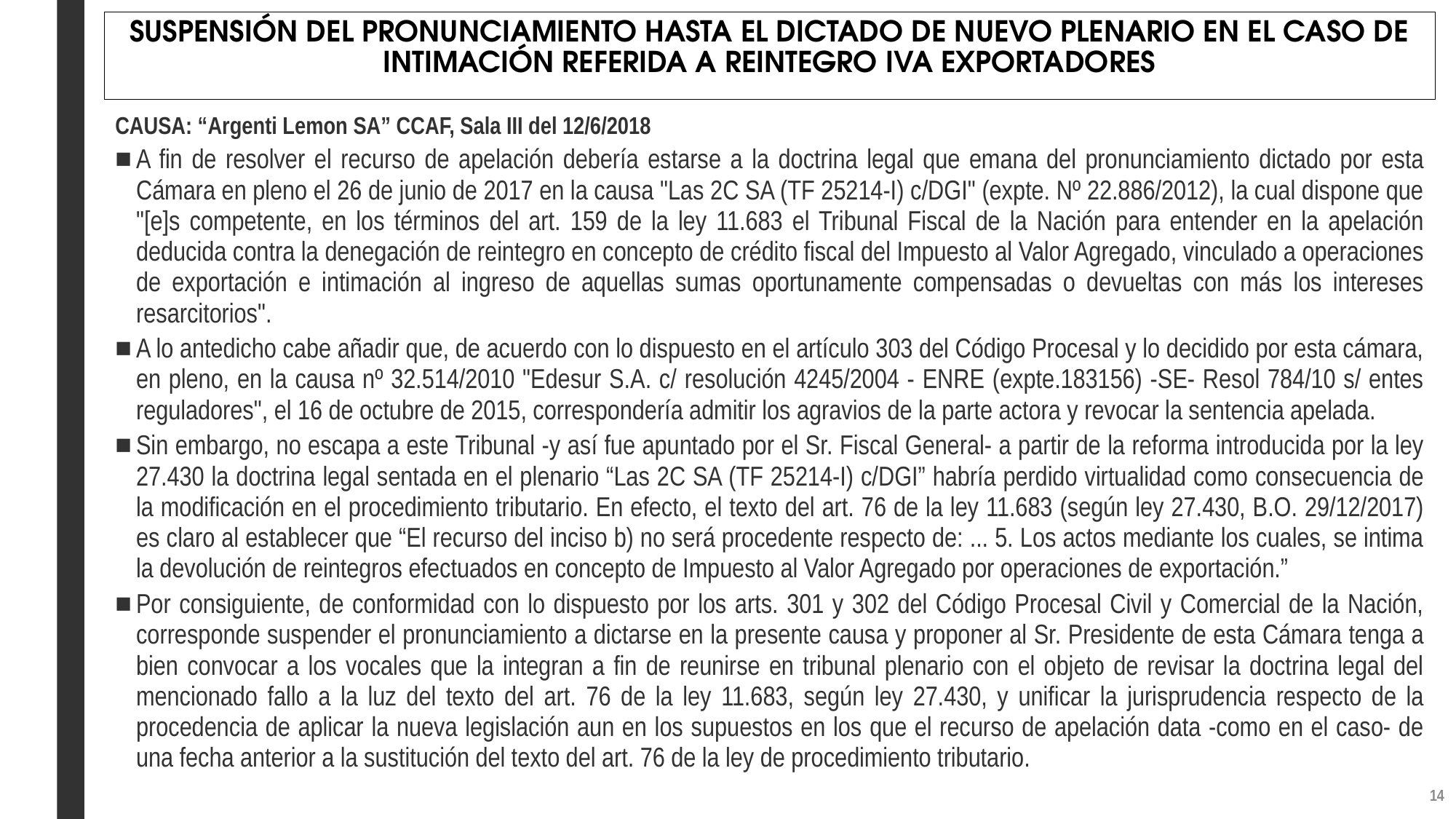

# SUSPENSIÓN DEL PRONUNCIAMIENTO HASTA EL DICTADO DE NUEVO PLENARIO EN EL CASO DE INTIMACIÓN REFERIDA A REINTEGRO IVA EXPORTADORES
CAUSA: “Argenti Lemon SA” CCAF, Sala III del 12/6/2018
A fin de resolver el recurso de apelación debería estarse a la doctrina legal que emana del pronunciamiento dictado por esta Cámara en pleno el 26 de junio de 2017 en la causa "Las 2C SA (TF 25214-I) c/DGI" (expte. Nº 22.886/2012), la cual dispone que "[e]s competente, en los términos del art. 159 de la ley 11.683 el Tribunal Fiscal de la Nación para entender en la apelación deducida contra la denegación de reintegro en concepto de crédito fiscal del Impuesto al Valor Agregado, vinculado a operaciones de exportación e intimación al ingreso de aquellas sumas oportunamente compensadas o devueltas con más los intereses resarcitorios".
A lo antedicho cabe añadir que, de acuerdo con lo dispuesto en el artículo 303 del Código Procesal y lo decidido por esta cámara, en pleno, en la causa nº 32.514/2010 "Edesur S.A. c/ resolución 4245/2004 - ENRE (expte.183156) -SE- Resol 784/10 s/ entes reguladores", el 16 de octubre de 2015, correspondería admitir los agravios de la parte actora y revocar la sentencia apelada.
Sin embargo, no escapa a este Tribunal -y así fue apuntado por el Sr. Fiscal General- a partir de la reforma introducida por la ley 27.430 la doctrina legal sentada en el plenario “Las 2C SA (TF 25214-I) c/DGI” habría perdido virtualidad como consecuencia de la modificación en el procedimiento tributario. En efecto, el texto del art. 76 de la ley 11.683 (según ley 27.430, B.O. 29/12/2017) es claro al establecer que “El recurso del inciso b) no será procedente respecto de: ... 5. Los actos mediante los cuales, se intima la devolución de reintegros efectuados en concepto de Impuesto al Valor Agregado por operaciones de exportación.”
Por consiguiente, de conformidad con lo dispuesto por los arts. 301 y 302 del Código Procesal Civil y Comercial de la Nación, corresponde suspender el pronunciamiento a dictarse en la presente causa y proponer al Sr. Presidente de esta Cámara tenga a bien convocar a los vocales que la integran a fin de reunirse en tribunal plenario con el objeto de revisar la doctrina legal del mencionado fallo a la luz del texto del art. 76 de la ley 11.683, según ley 27.430, y unificar la jurisprudencia respecto de la procedencia de aplicar la nueva legislación aun en los supuestos en los que el recurso de apelación data -como en el caso- de una fecha anterior a la sustitución del texto del art. 76 de la ley de procedimiento tributario.
14